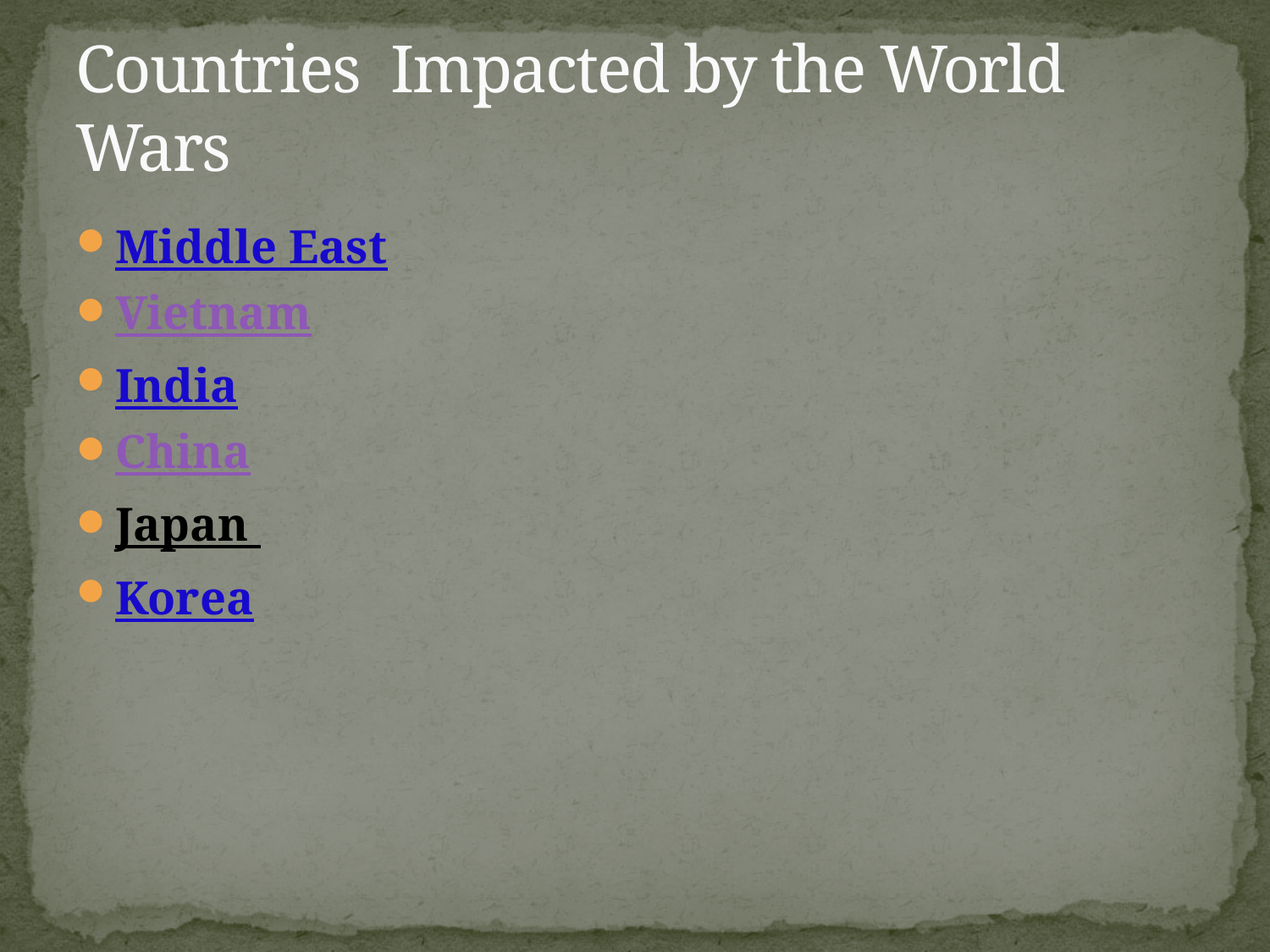

# Countries  Impacted by the World Wars
Middle East
Vietnam
India
China
Japan
Korea